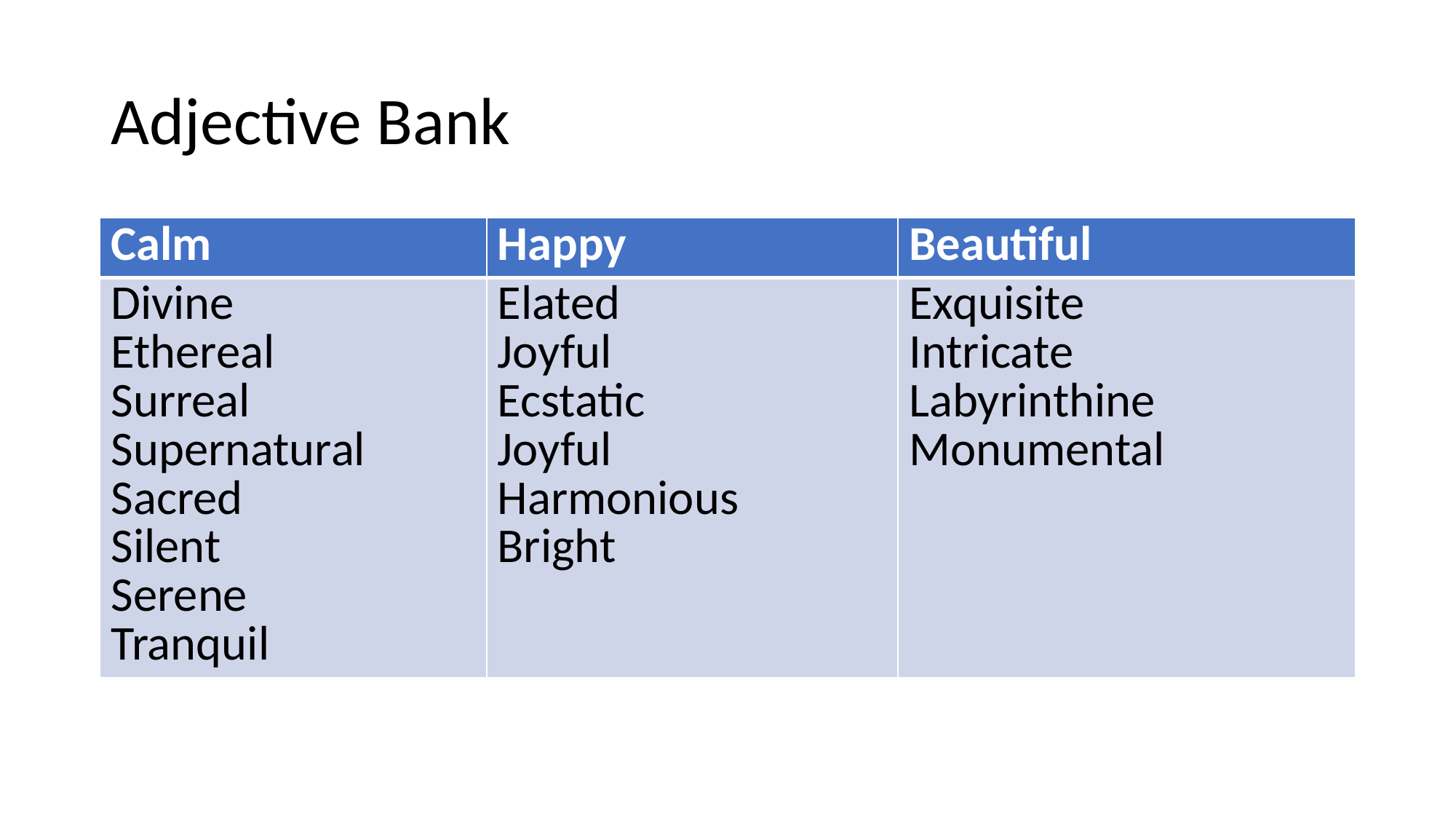

# Adjective Bank
| Calm | Happy | Beautiful |
| --- | --- | --- |
| Divine Ethereal Surreal Supernatural Sacred Silent Serene Tranquil | Elated Joyful Ecstatic Joyful Harmonious Bright | Exquisite Intricate Labyrinthine Monumental |